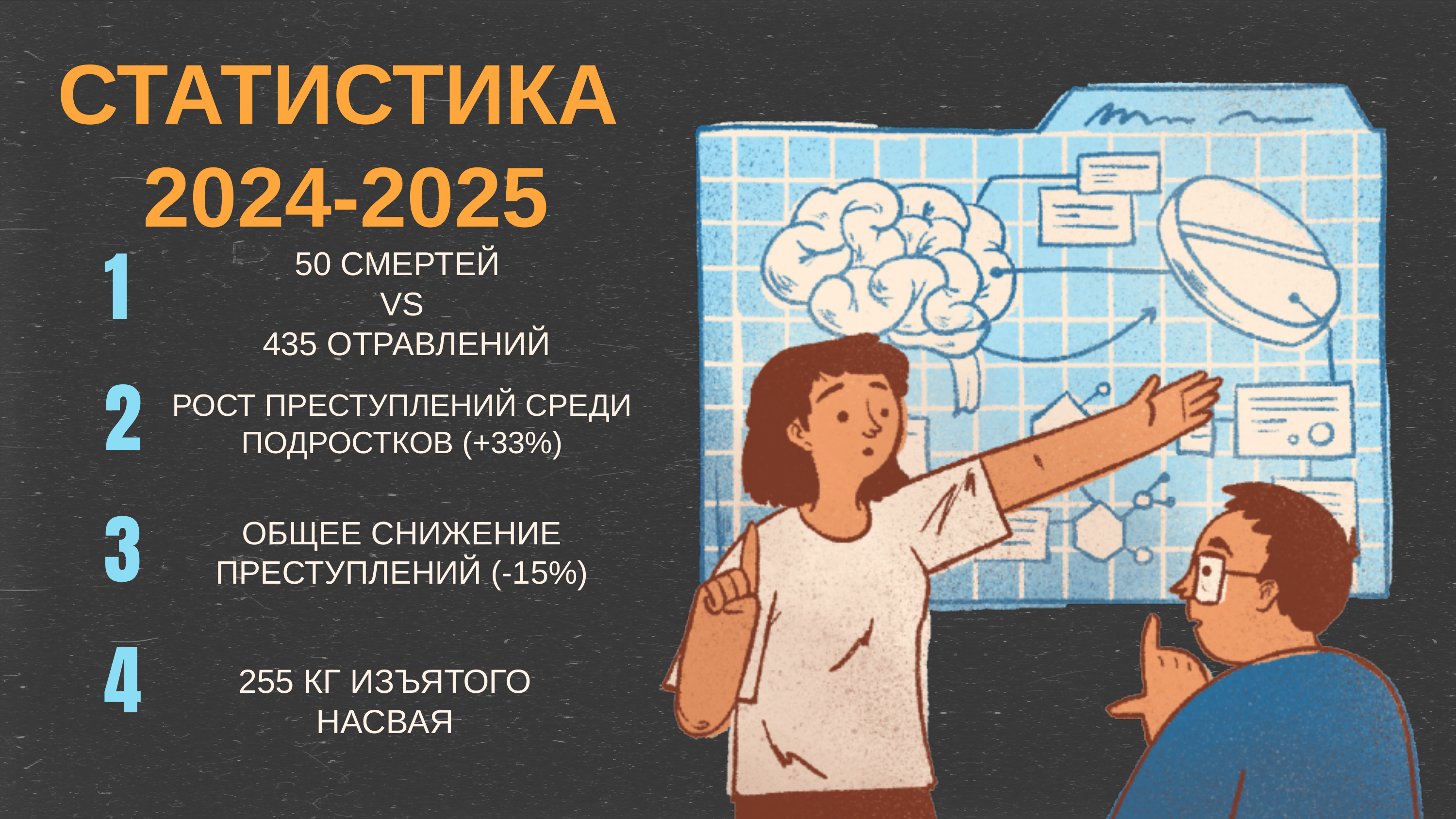

СТАТИСТИКА
2024-2025

1
50 СМЕРТЕЙ
VS
 435 ОТРАВЛЕНИЙ
2
РОСТ ПРЕСТУПЛЕНИЙ СРЕДИ ПОДРОСТКОВ (+33%)
3
ОБЩЕЕ СНИЖЕНИЕ ПРЕСТУПЛЕНИЙ (-15%)
4
255 КГ ИЗЪЯТОГО НАСВАЯ